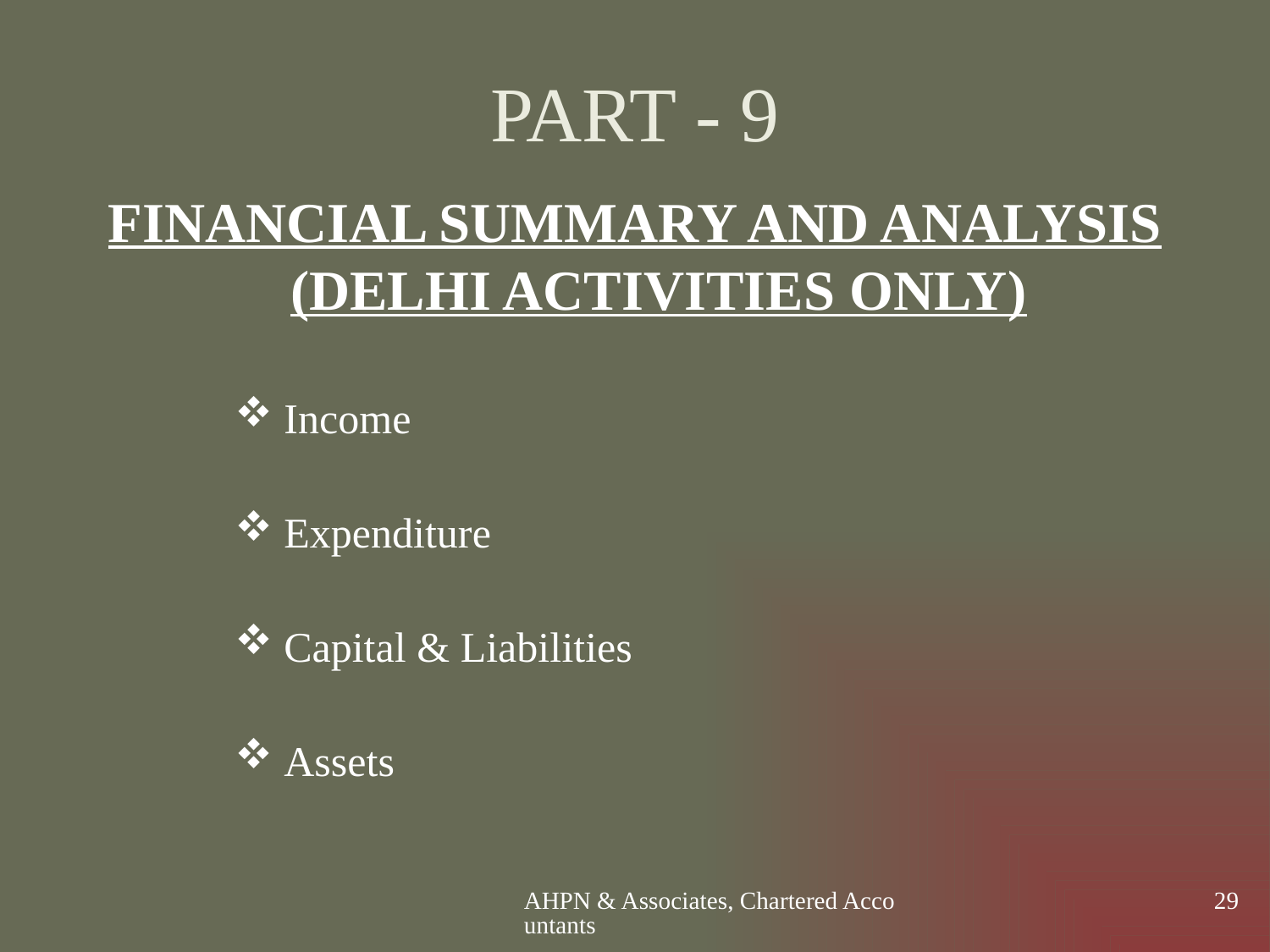

# PART - 9
FINANCIAL SUMMARY AND ANALYSIS (DELHI ACTIVITIES ONLY)
 Income

 Expenditure

 Capital & Liabilities

 Assets

AHPN & Associates, Chartered Accountants
29